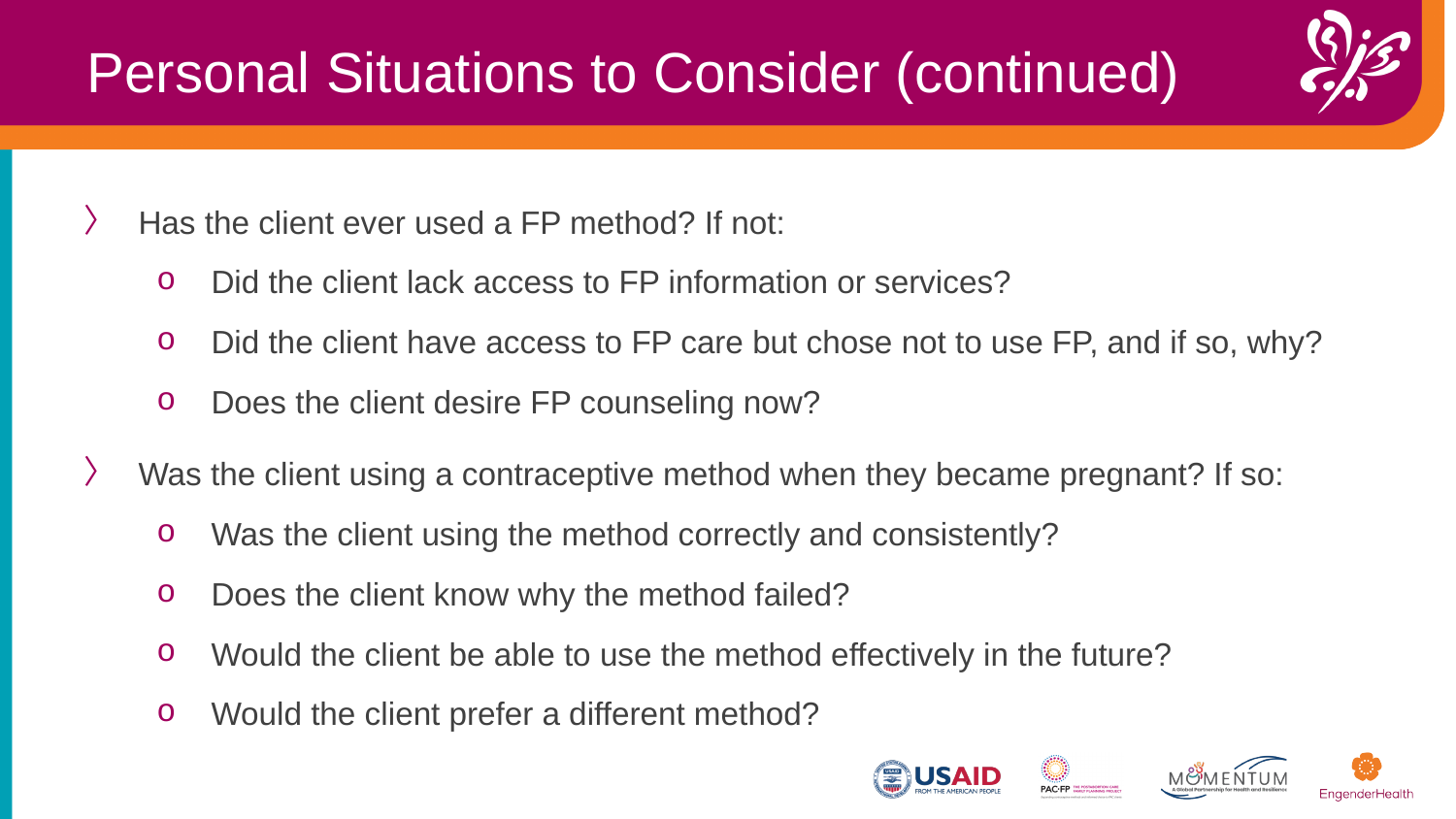

Personal Situations to Consider (continued)
Has the client ever used a FP method? If not:
Did the client lack access to FP information or services?
Did the client have access to FP care but chose not to use FP, and if so, why?
Does the client desire FP counseling now?
Was the client using a contraceptive method when they became pregnant? If so:
Was the client using the method correctly and consistently?
Does the client know why the method failed?
Would the client be able to use the method effectively in the future?
Would the client prefer a different method?